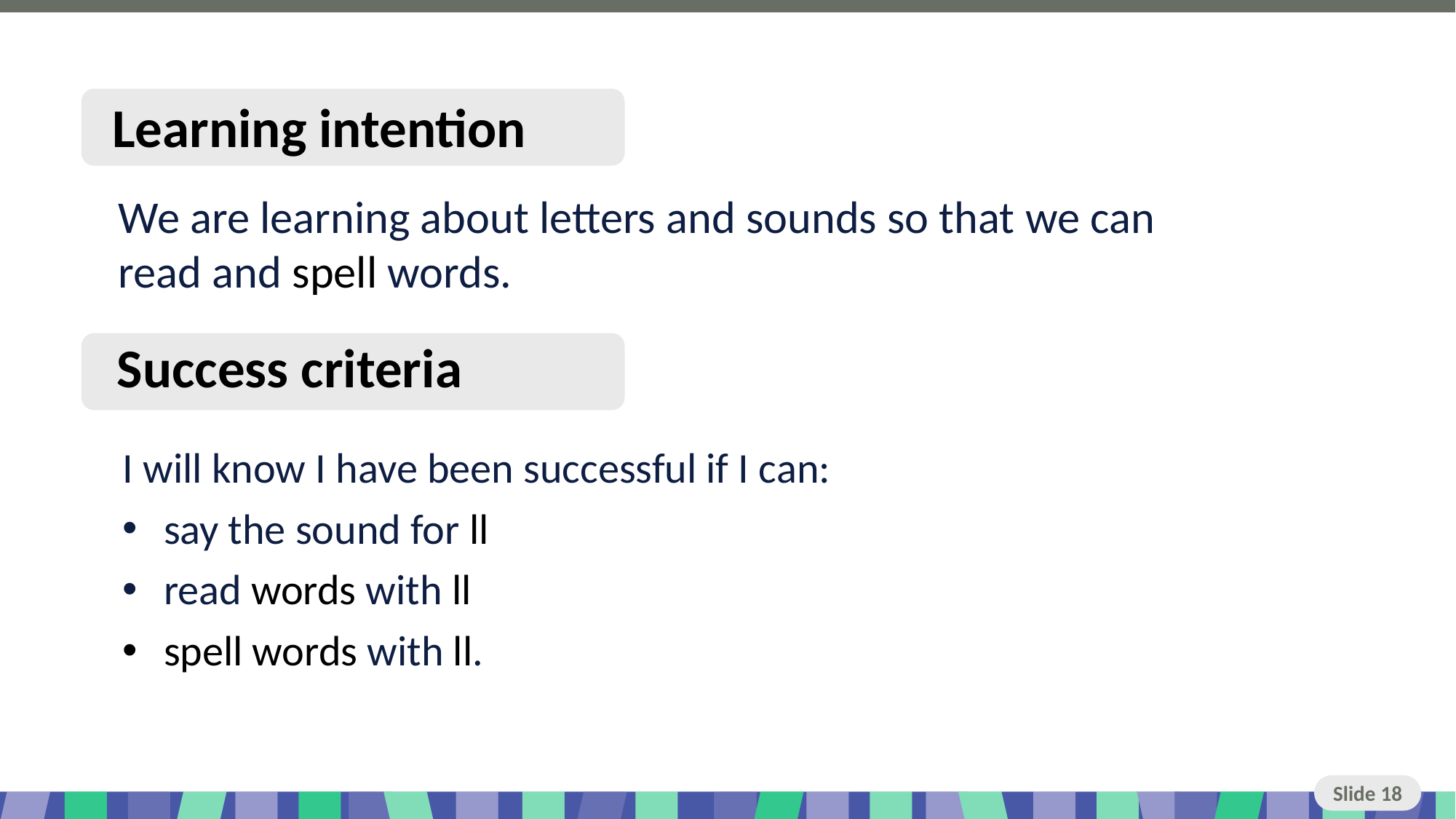

# Slide 18 Learning intention and success criteria
I will know I have been successful if I can:
say the sound for ll
read words with ll
spell words with ll.